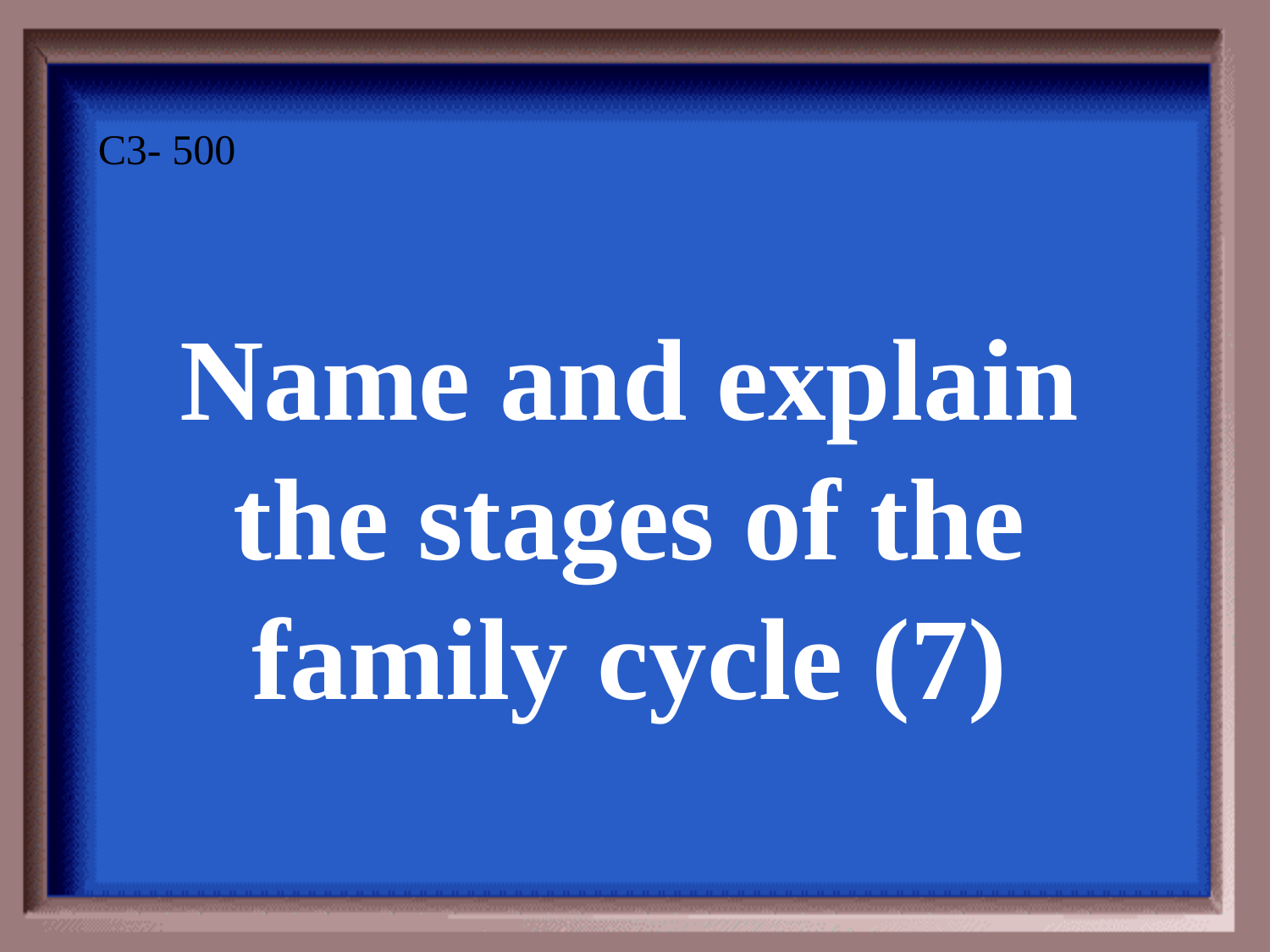

C3- 500
Name and explain the stages of the family cycle (7)